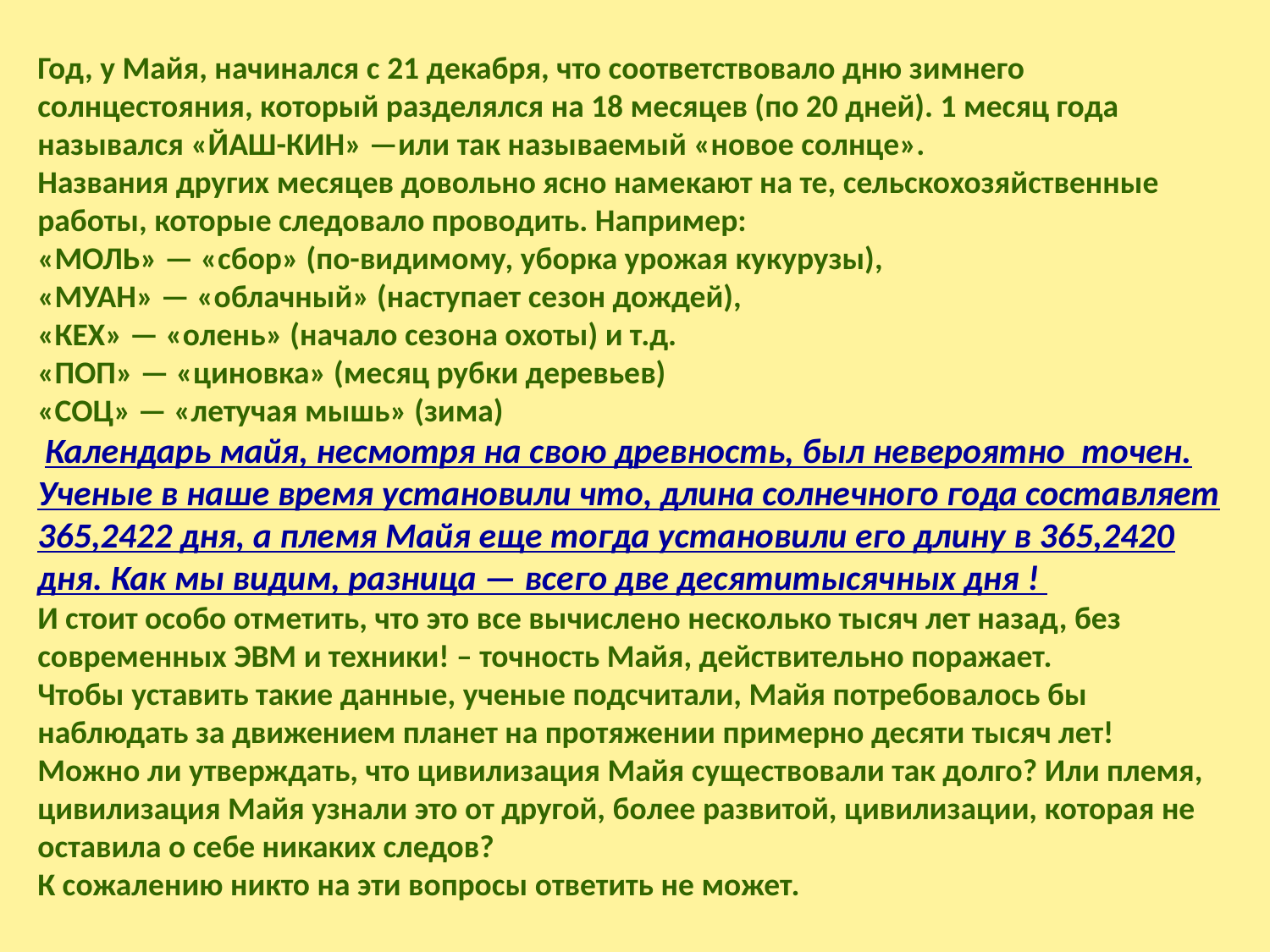

Год, у Майя, начинался с 21 декабря, что соответствовало дню зимнего солнцестояния, который разделялся на 18 месяцев (по 20 дней). 1 месяц года назывался «ЙАШ-КИН» —или так называемый «новое солнце».
Названия других месяцев довольно ясно намекают на те, сельскохозяйственные работы, которые следовало проводить. Например:
«МОЛЬ» — «сбор» (по-видимому, уборка урожая кукурузы),
«МУАН» — «облачный» (наступает сезон дождей),
«КЕХ» — «олень» (начало сезона охоты) и т.д.
«ПОП» — «циновка» (месяц рубки деревьев)
«СОЦ» — «летучая мышь» (зима)
 Календарь майя, несмотря на свою древность, был невероятно  точен. Ученые в наше время установили что, длина солнечного года составляет 365,2422 дня, а племя Майя еще тогда установили его длину в 365,2420 дня. Как мы видим, разница — всего две десятитысячных дня !
И стоит особо отметить, что это все вычислено несколько тысяч лет назад, без современных ЭВМ и техники! – точность Майя, действительно поражает.
Чтобы уставить такие данные, ученые подсчитали, Майя потребовалось бы наблюдать за движением планет на протяжении примерно десяти тысяч лет!
Можно ли утверждать, что цивилизация Майя существовали так долго? Или племя, цивилизация Майя узнали это от другой, более развитой, цивилизации, которая не оставила о себе никаких следов?
К сожалению никто на эти вопросы ответить не может.